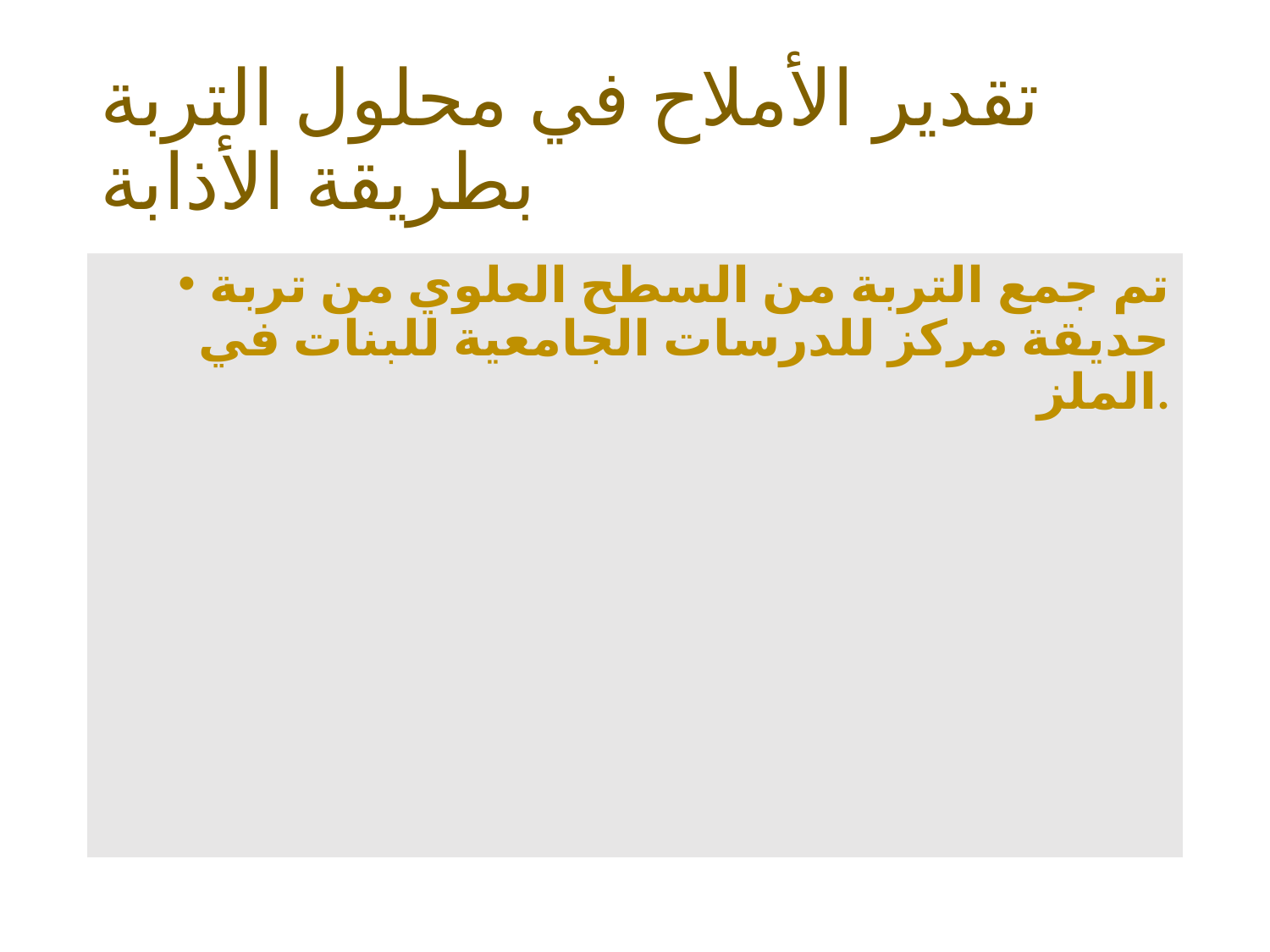

# تقدير الأملاح في محلول التربة بطريقة الأذابة
تم جمع التربة من السطح العلوي من تربة حديقة مركز للدرسات الجامعية للبنات في الملز.